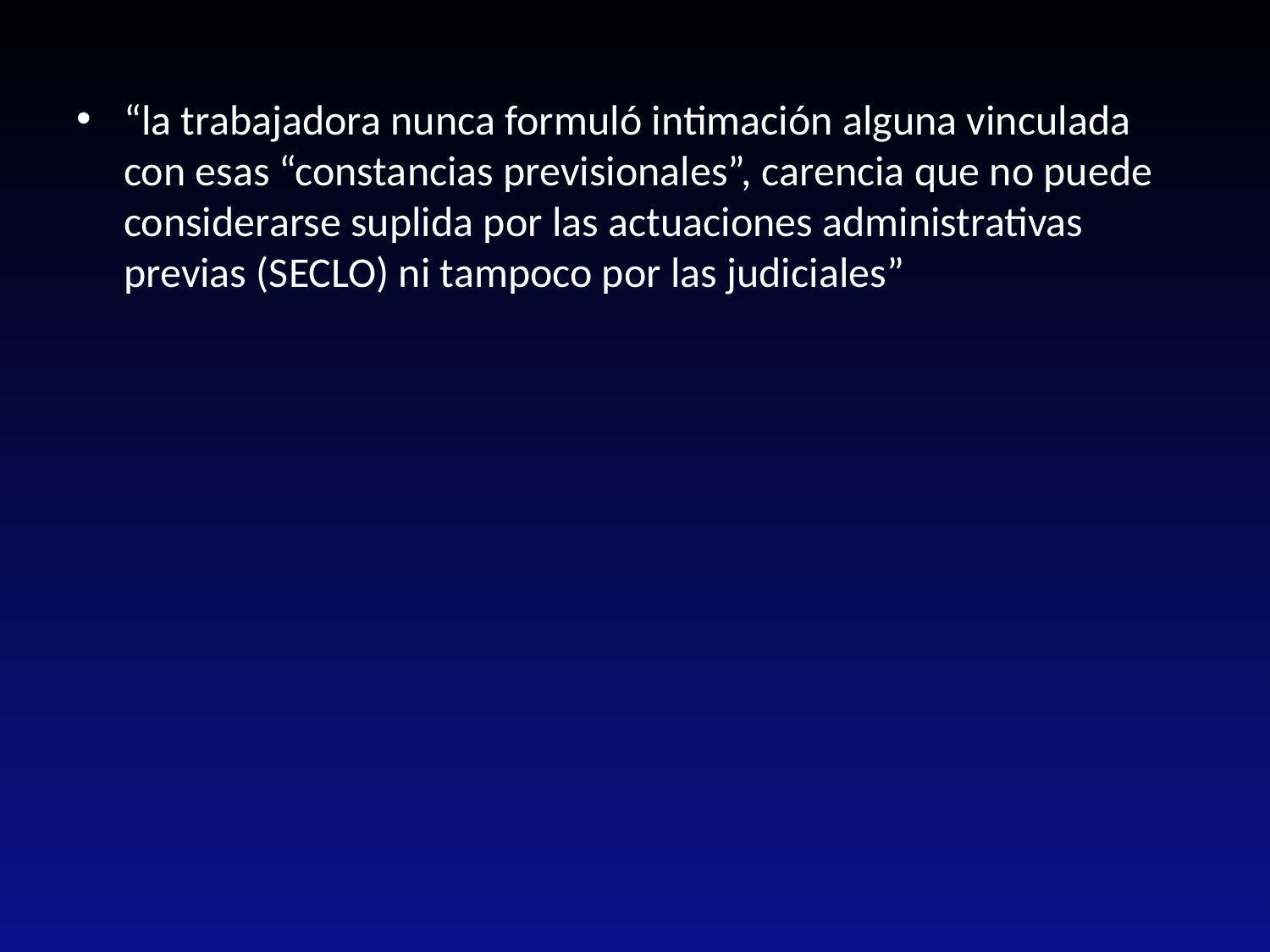

“la trabajadora nunca formuló intimación alguna vinculada con esas “constancias previsionales”, carencia que no puede considerarse suplida por las actuaciones administrativas previas (SECLO) ni tampoco por las judiciales”